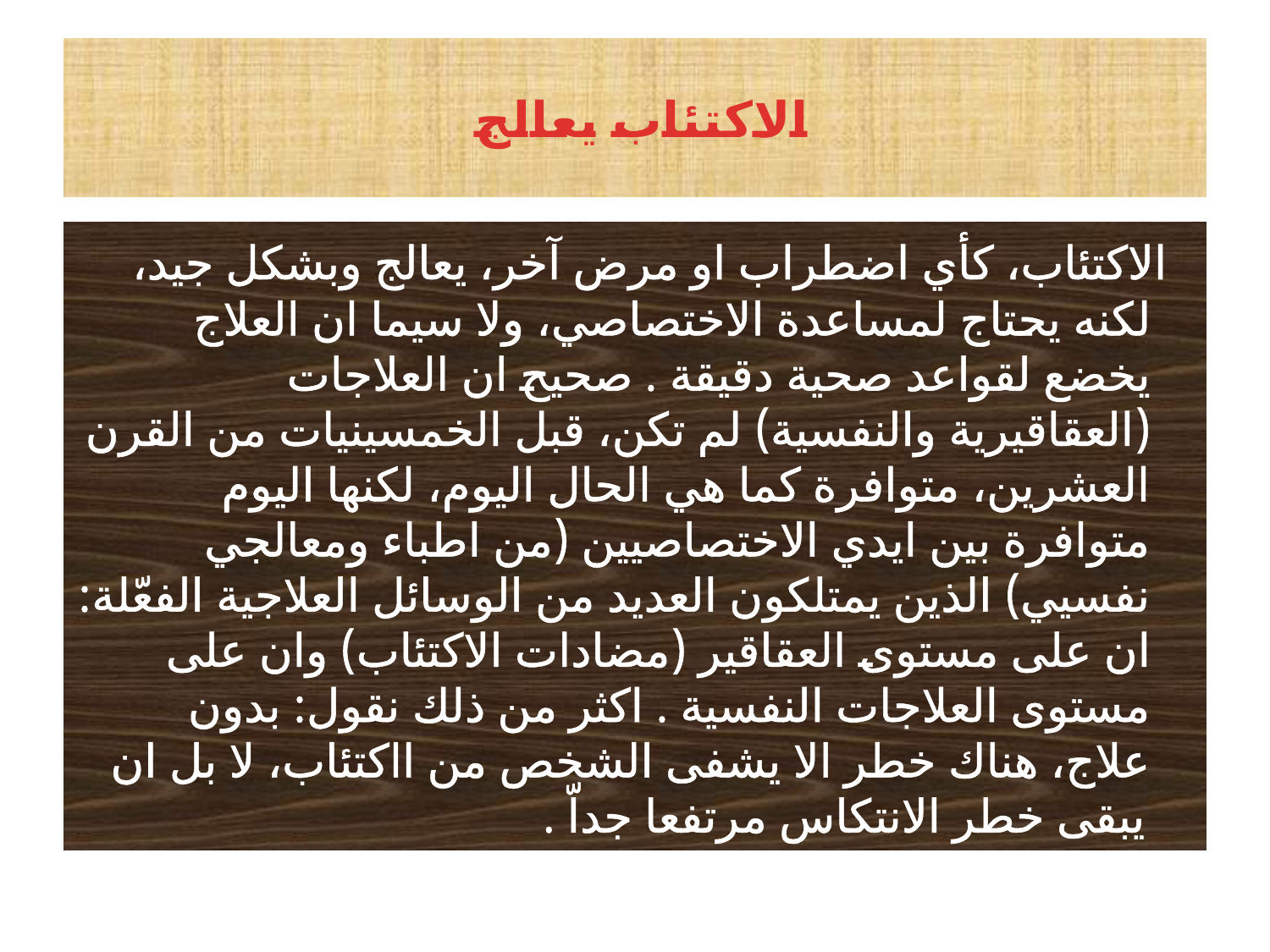

# الاكتئاب يعالج
  الاكتئاب، كأي اضطراب او مرض آخر، يعالج وبشكل جيد، لكنه يحتاج لمساعدة الاختصاصي، ولا سيما ان العلاج يخضع لقواعد صحية دقيقة . صحيح ان العلاجات (العقاقيرية والنفسية) لم تكن، قبل الخمسينيات من القرن العشرين، متوافرة كما هي الحال اليوم، لكنها اليوم متوافرة بين ايدي الاختصاصيين (من اطباء ومعالجي نفسيي) الذين يمتلكون العديد من الوسائل العلاجية الفعّلة: ان على مستوى العقاقير (مضادات الاكتئاب) وان على مستوى العلاجات النفسية . اكثر من ذلك نقول: بدون علاج، هناك خطر الا يشفى الشخص من ااكتئاب، لا بل ان يبقى خطر الانتكاس مرتفعا جداّ .